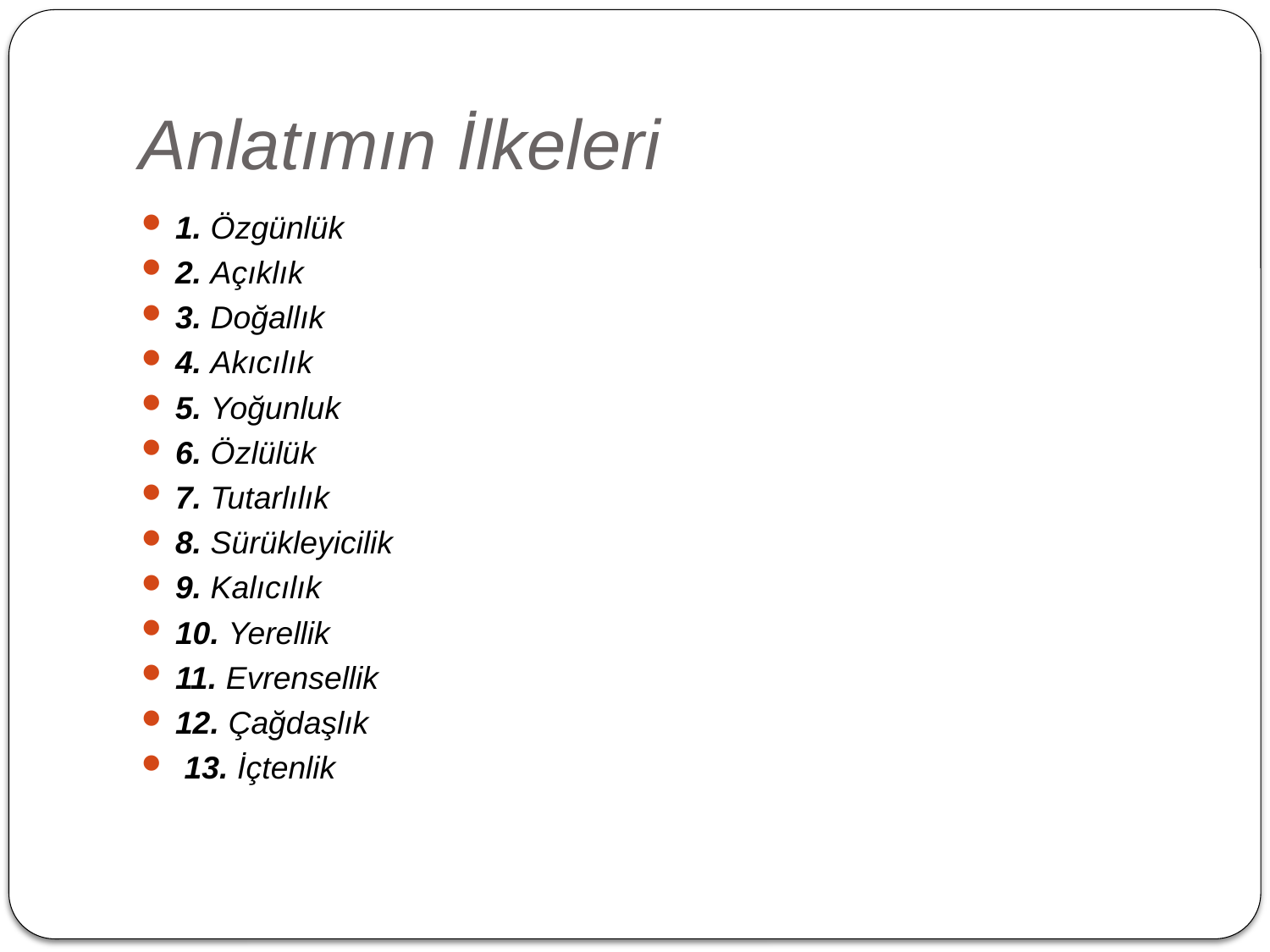

# Anlatımın İlkeleri
1. Özgünlük
2. Açıklık
3. Doğallık
4. Akıcılık
5. Yoğunluk
6. Özlülük
7. Tutarlılık
8. Sürükleyicilik
9. Kalıcılık
10. Yerellik
11. Evrensellik
12. Çağdaşlık
 13. İçtenlik